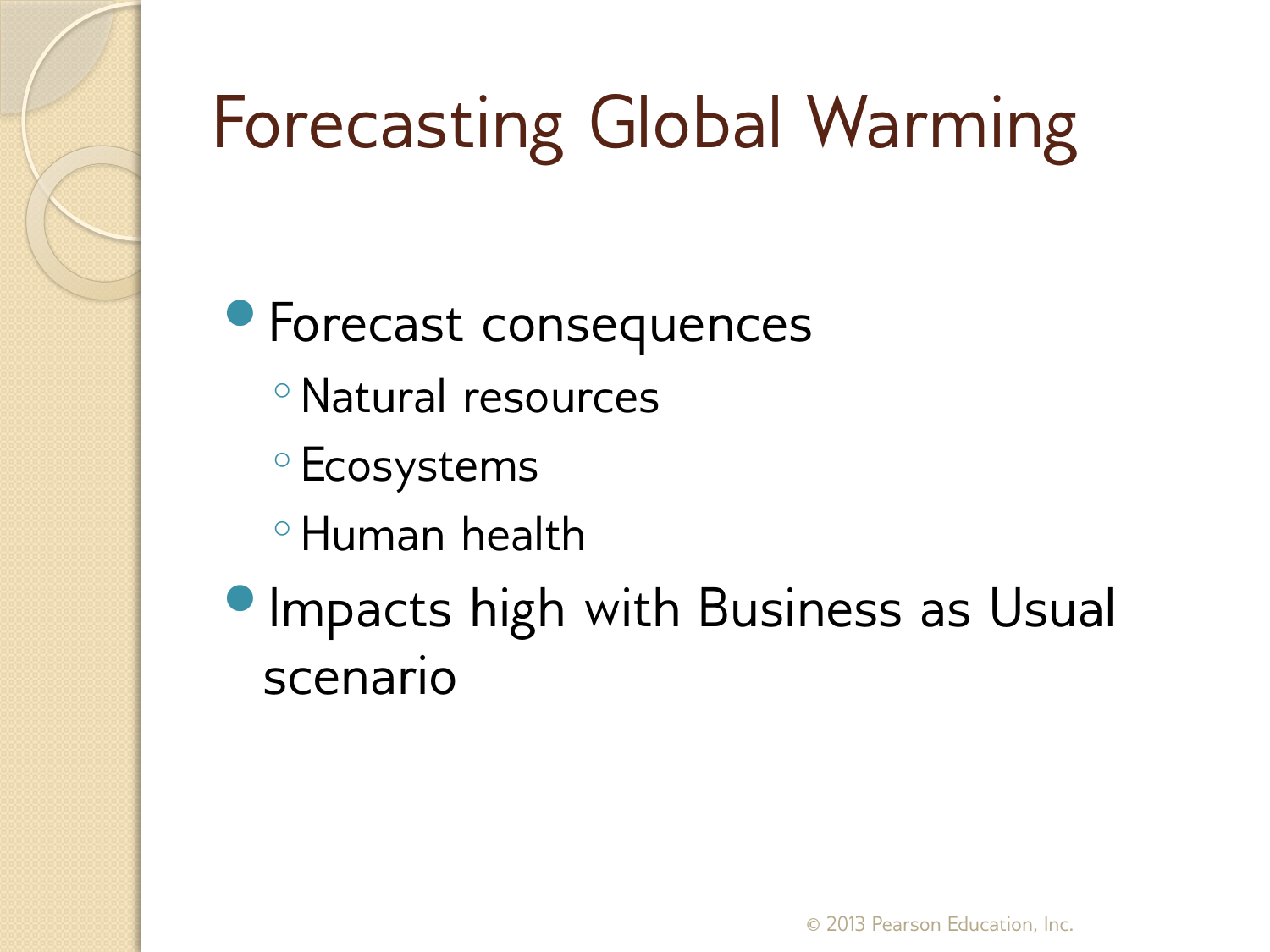

# Forecasting Global Warming

Forecast consequences
Natural resources
Ecosystems
Human health
Impacts high with Business as Usual scenario

© 2013 Pearson Education, Inc.